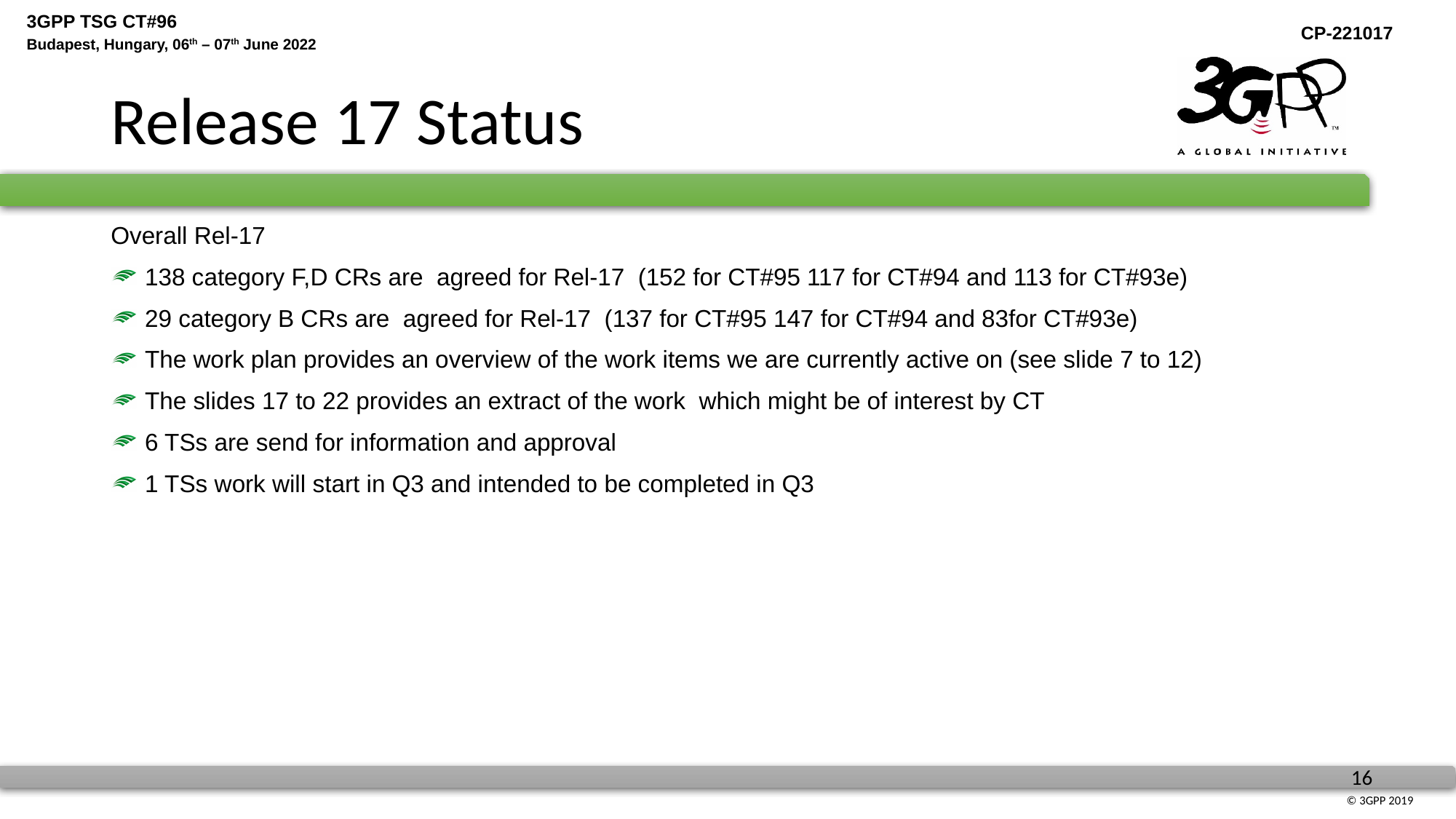

# Release 17 Status
Overall Rel-17
 138 category F,D CRs are  agreed for Rel-17  (152 for CT#95 117 for CT#94 and 113 for CT#93e)
 29 category B CRs are  agreed for Rel-17  (137 for CT#95 147 for CT#94 and 83for CT#93e)
 The work plan provides an overview of the work items we are currently active on (see slide 7 to 12)
 The slides 17 to 22 provides an extract of the work  which might be of interest by CT
 6 TSs are send for information and approval
 1 TSs work will start in Q3 and intended to be completed in Q3